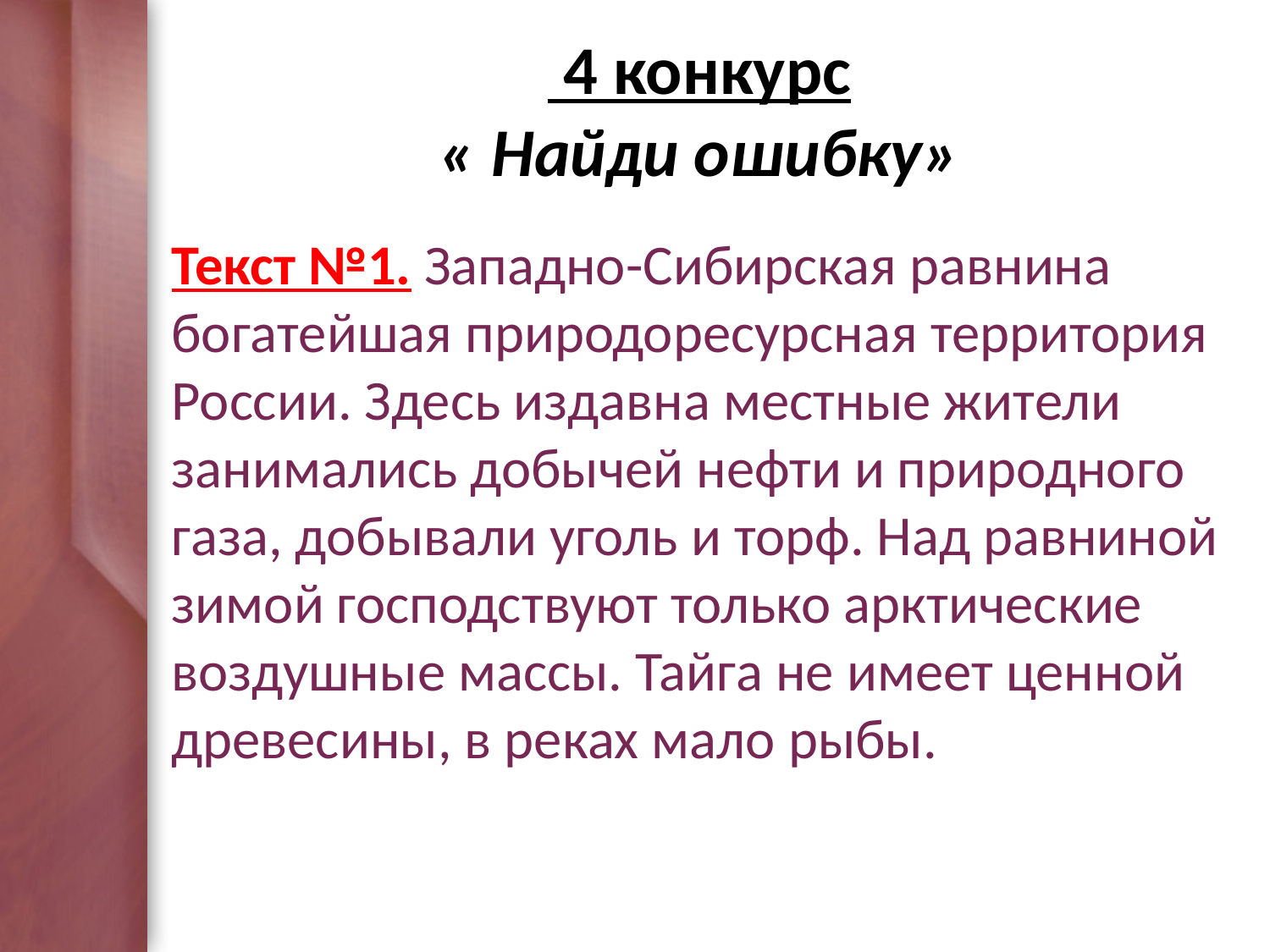

# 4 конкурс « Найди ошибку»
Текст №1. Западно-Сибирская равнина богатейшая природоресурсная территория России. Здесь издавна местные жители занимались добычей нефти и природного газа, добывали уголь и торф. Над равниной зимой господствуют только арктические воздушные массы. Тайга не имеет ценной древесины, в реках мало рыбы.